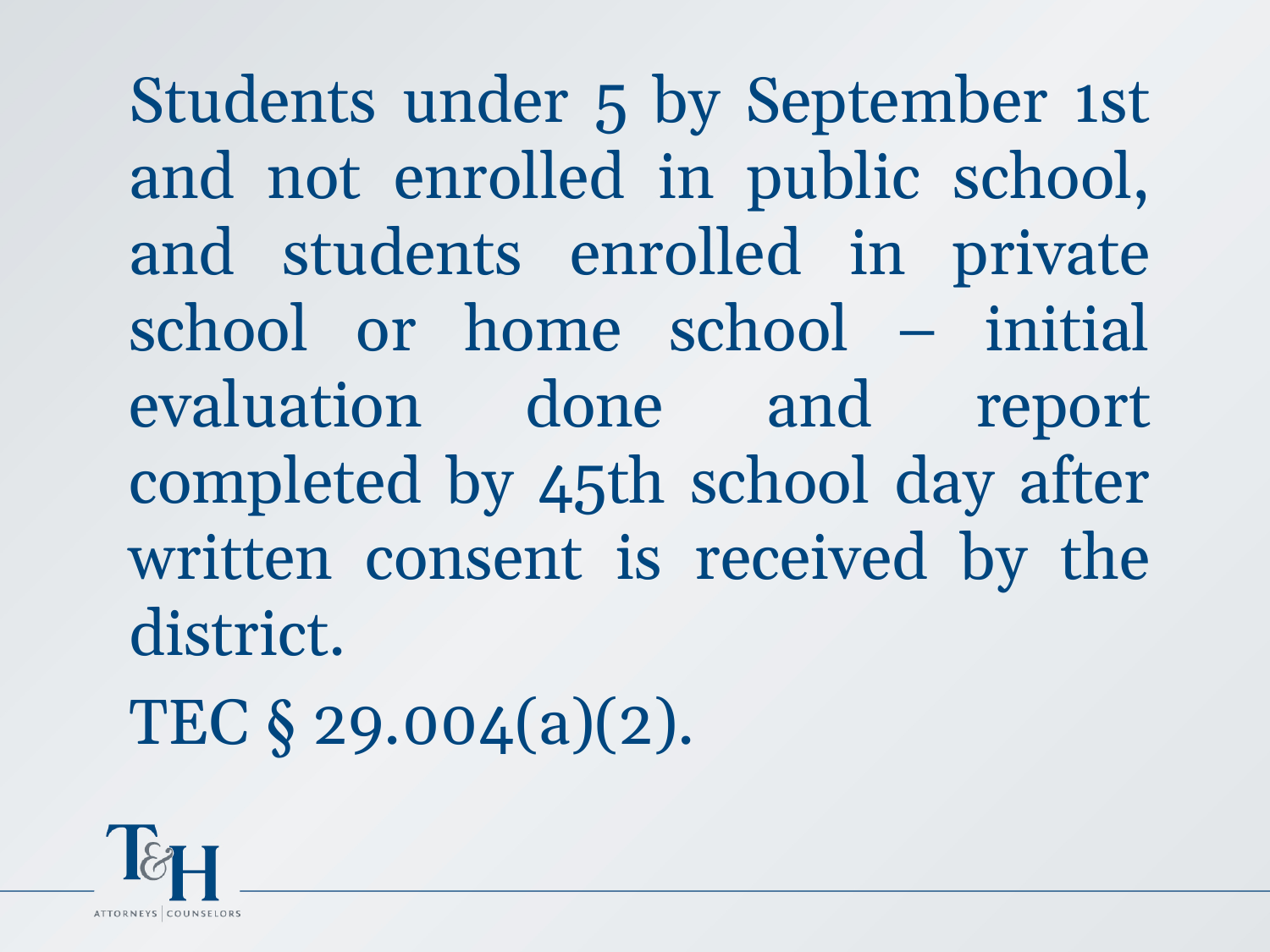

Students under 5 by September 1st and not enrolled in public school, and students enrolled in private school or home school – initial evaluation done and report completed by 45th school day after written consent is received by the district.
TEC § 29.004(a)(2).